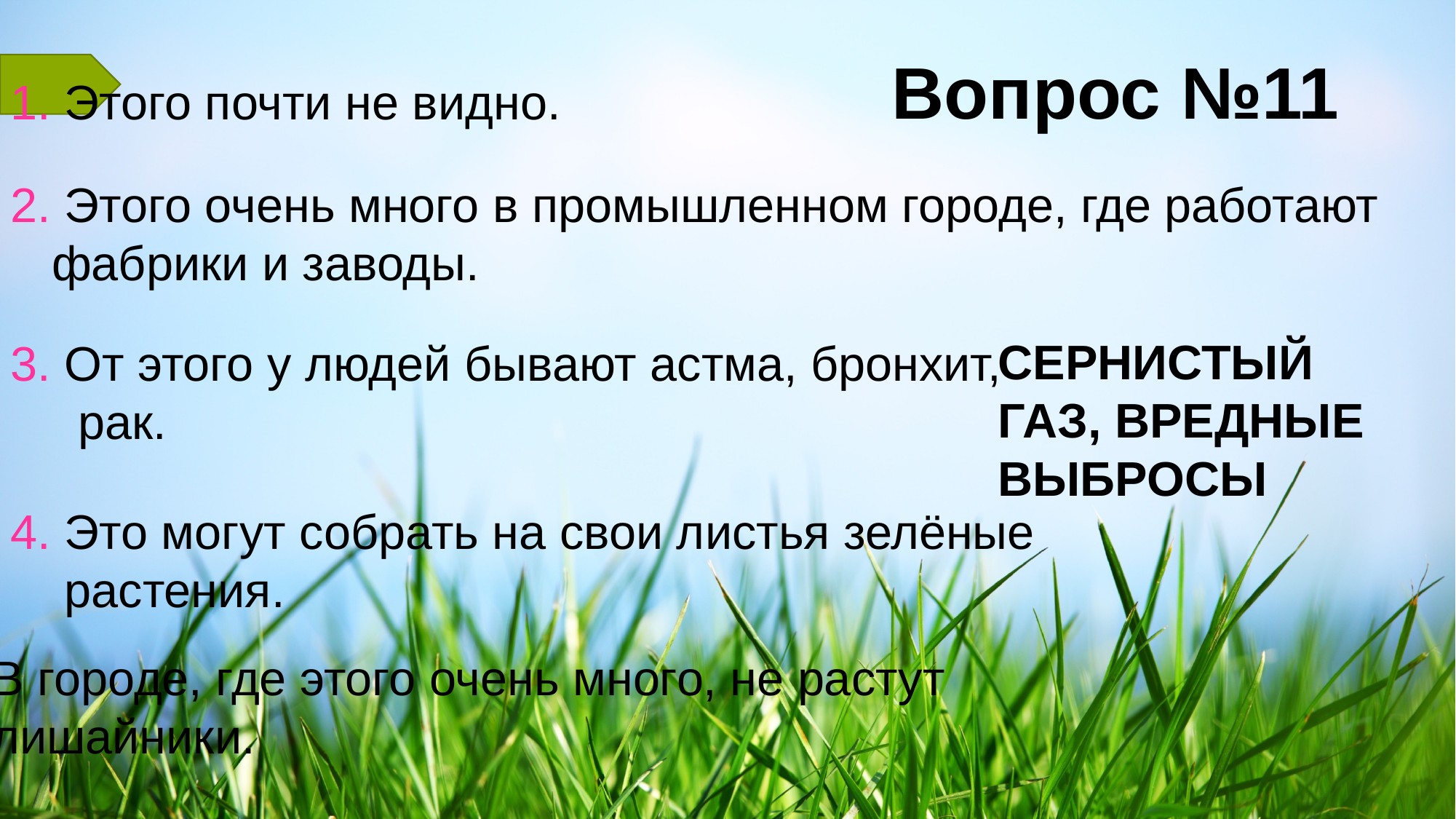

Вопрос №11
1. Этого почти не видно.
2. Этого очень много в промышленном городе, где работают фабрики и заводы.
СЕРНИСТЫЙ ГАЗ, ВРЕДНЫЕ ВЫБРОСЫ
3. От этого у людей бывают астма, бронхит,
     рак.
4. Это могут собрать на свои листья зелёные
    растения.
5. В городе, где этого очень много, не растут
    лишайники.